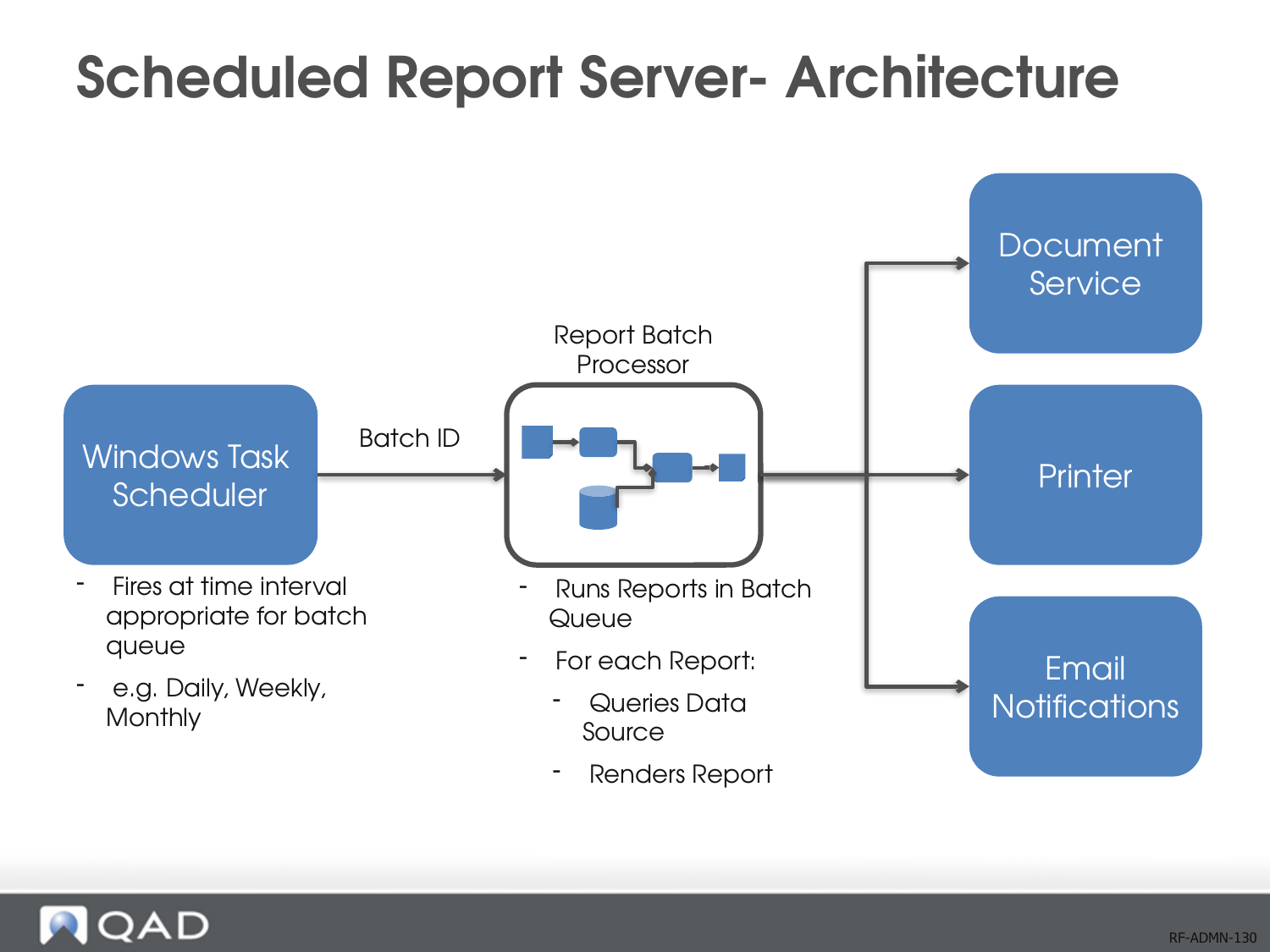

# Scheduled Report Server- Architecture
Document
Service
Report Batch Processor
Windows Task
Scheduler

Printer
Batch ID
 Fires at time interval appropriate for batch queue
 e.g. Daily, Weekly, Monthly
 Runs Reports in Batch Queue
 For each Report:
 Queries Data Source
 Renders Report
Email
Notifications
RF-ADMN-130